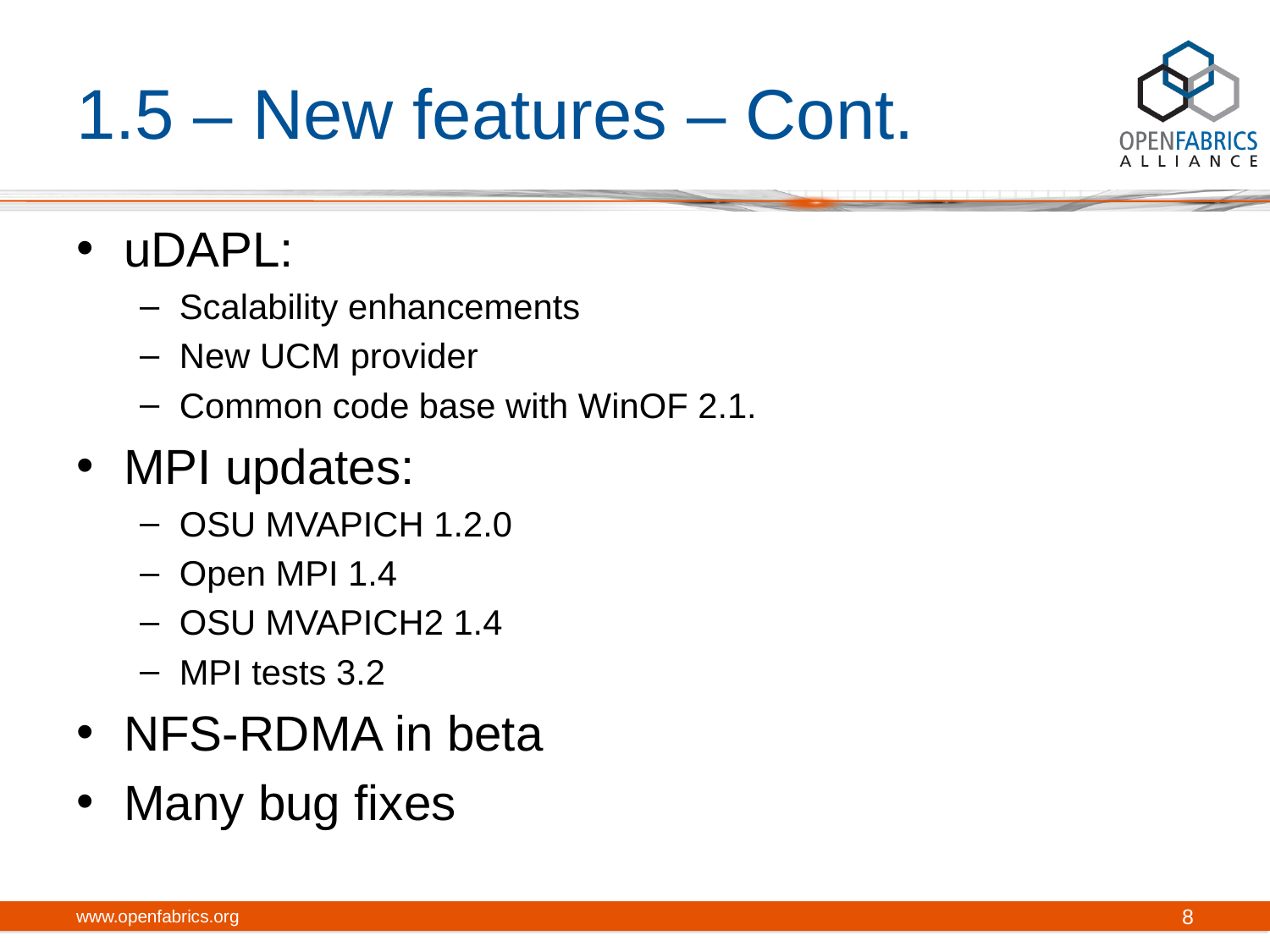

# 1.5 – New features – Cont.
uDAPL:
Scalability enhancements
New UCM provider
Common code base with WinOF 2.1.
MPI updates:
OSU MVAPICH 1.2.0
Open MPI 1.4
OSU MVAPICH2 1.4
MPI tests 3.2
NFS-RDMA in beta
Many bug fixes
www.openfabrics.org
8